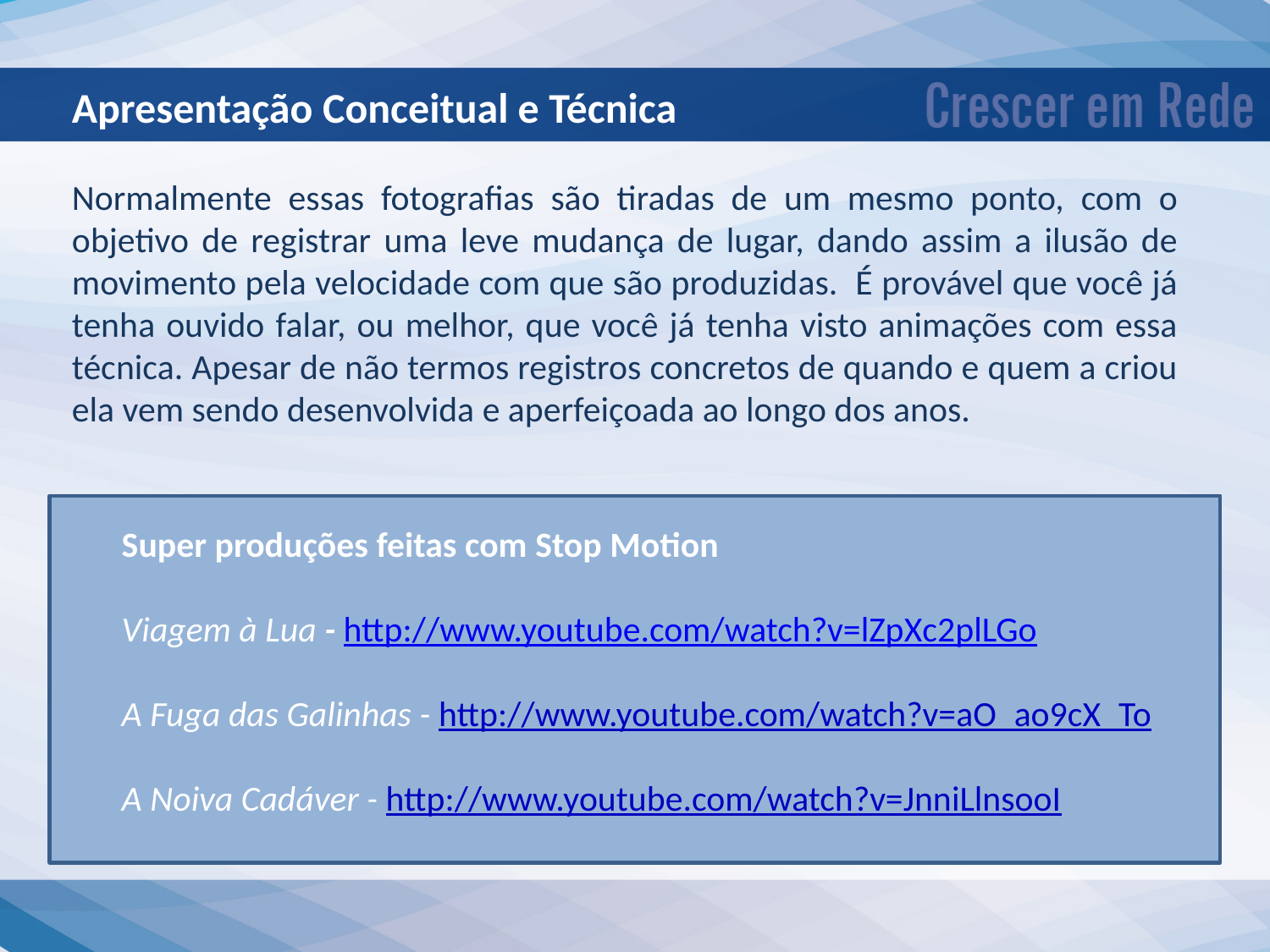

Apresentação Conceitual e Técnica
Normalmente essas fotografias são tiradas de um mesmo ponto, com o objetivo de registrar uma leve mudança de lugar, dando assim a ilusão de movimento pela velocidade com que são produzidas.  É provável que você já tenha ouvido falar, ou melhor, que você já tenha visto animações com essa técnica. Apesar de não termos registros concretos de quando e quem a criou ela vem sendo desenvolvida e aperfeiçoada ao longo dos anos.

Super produções feitas com Stop Motion

Viagem à Lua - http://www.youtube.com/watch?v=lZpXc2plLGo

A Fuga das Galinhas - http://www.youtube.com/watch?v=aO_ao9cX_To

A Noiva Cadáver - http://www.youtube.com/watch?v=JnniLlnsooI